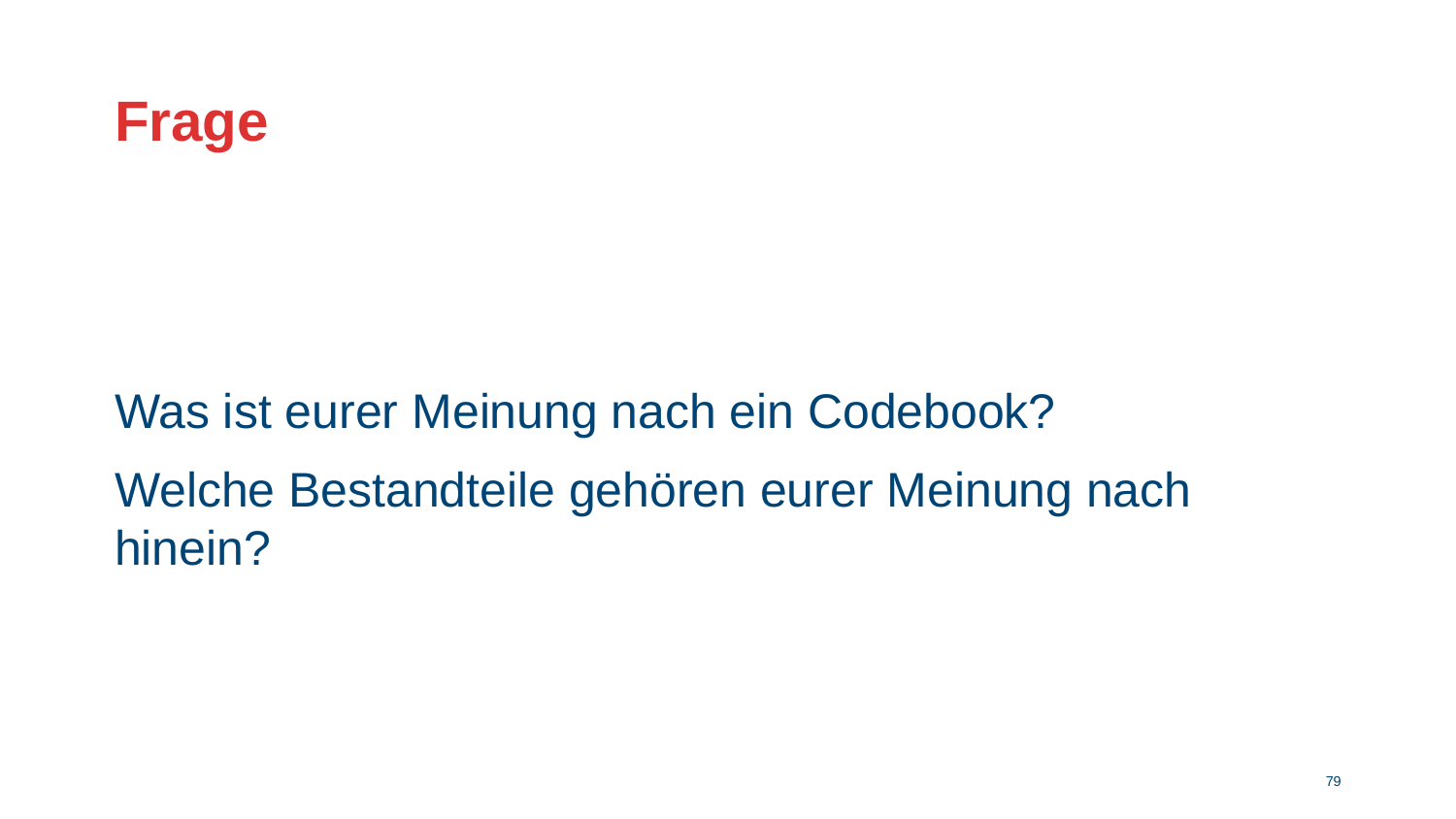

# Frage
Was ist eurer Meinung nach ein Codebook?
Welche Bestandteile gehören eurer Meinung nach hinein?
79